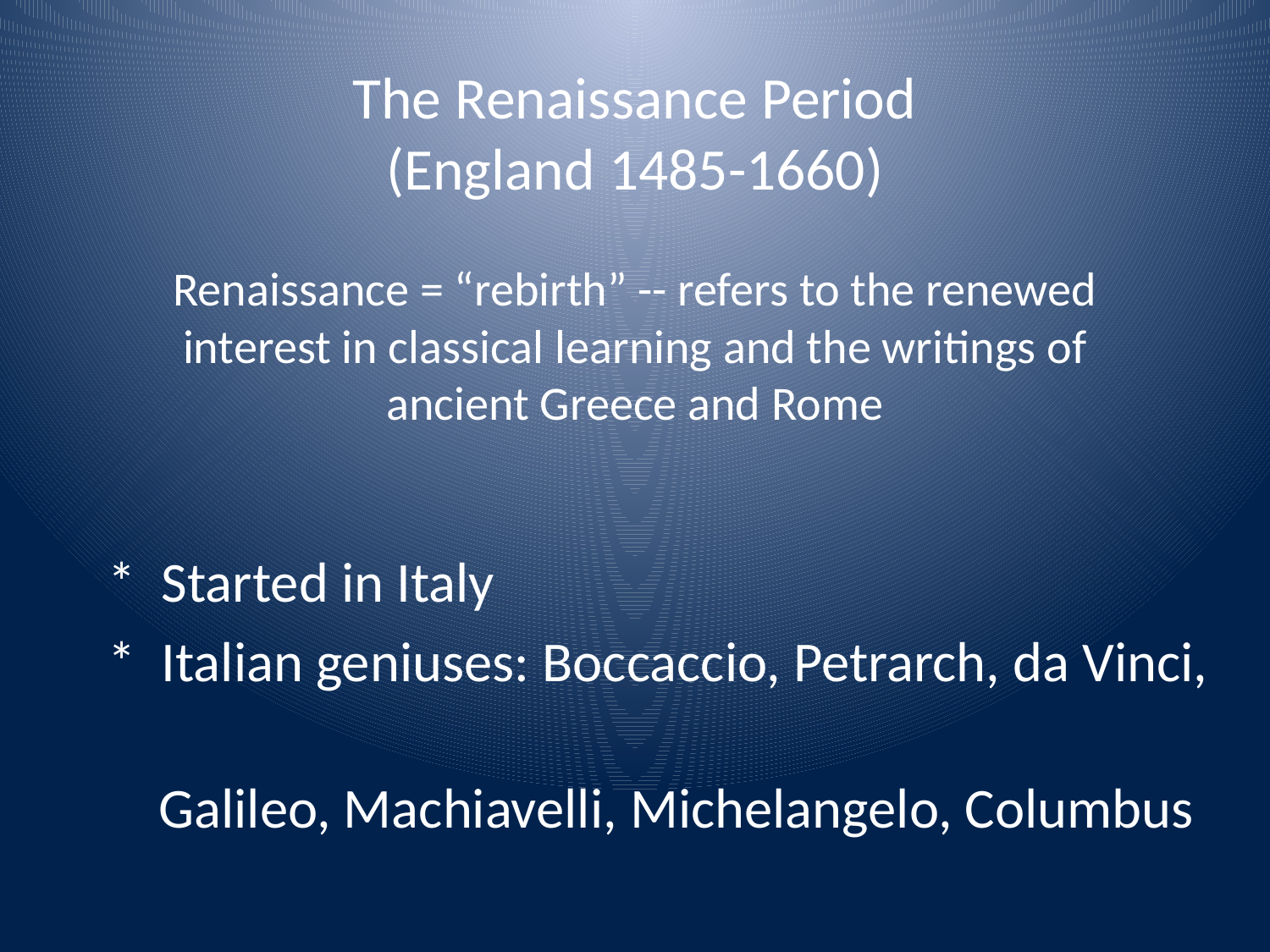

# The Renaissance Period (England 1485-1660) Renaissance = “rebirth” -- refers to the renewed interest in classical learning and the writings of ancient Greece and Rome
*  Started in Italy
*  Italian geniuses: Boccaccio, Petrarch, da Vinci,
    Galileo, Machiavelli, Michelangelo, Columbus